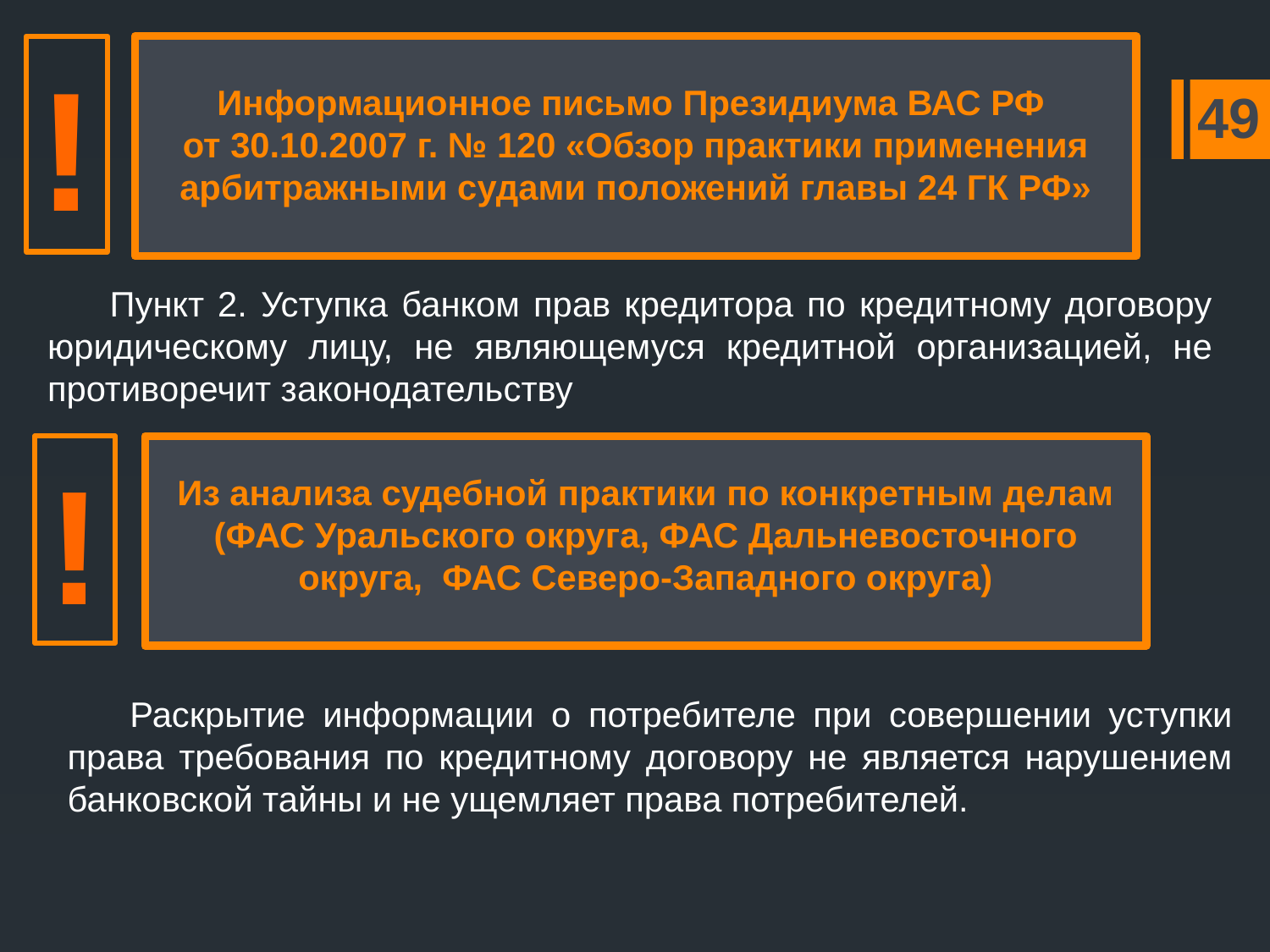

!
# Информационное письмо Президиума ВАС РФ от 30.10.2007 г. № 120 «Обзор практики применения арбитражными судами положений главы 24 ГК РФ»
49

Пункт 2. Уступка банком прав кредитора по кредитному договору юридическому лицу, не являющемуся кредитной организацией, не противоречит законодательству

!
Из анализа судебной практики по конкретным делам (ФАС Уральского округа, ФАС Дальневосточного округа,  ФАС Северо-Западного округа)

Раскрытие информации о потребителе при совершении уступки права требования по кредитному договору не является нарушением банковской тайны и не ущемляет права потребителей.